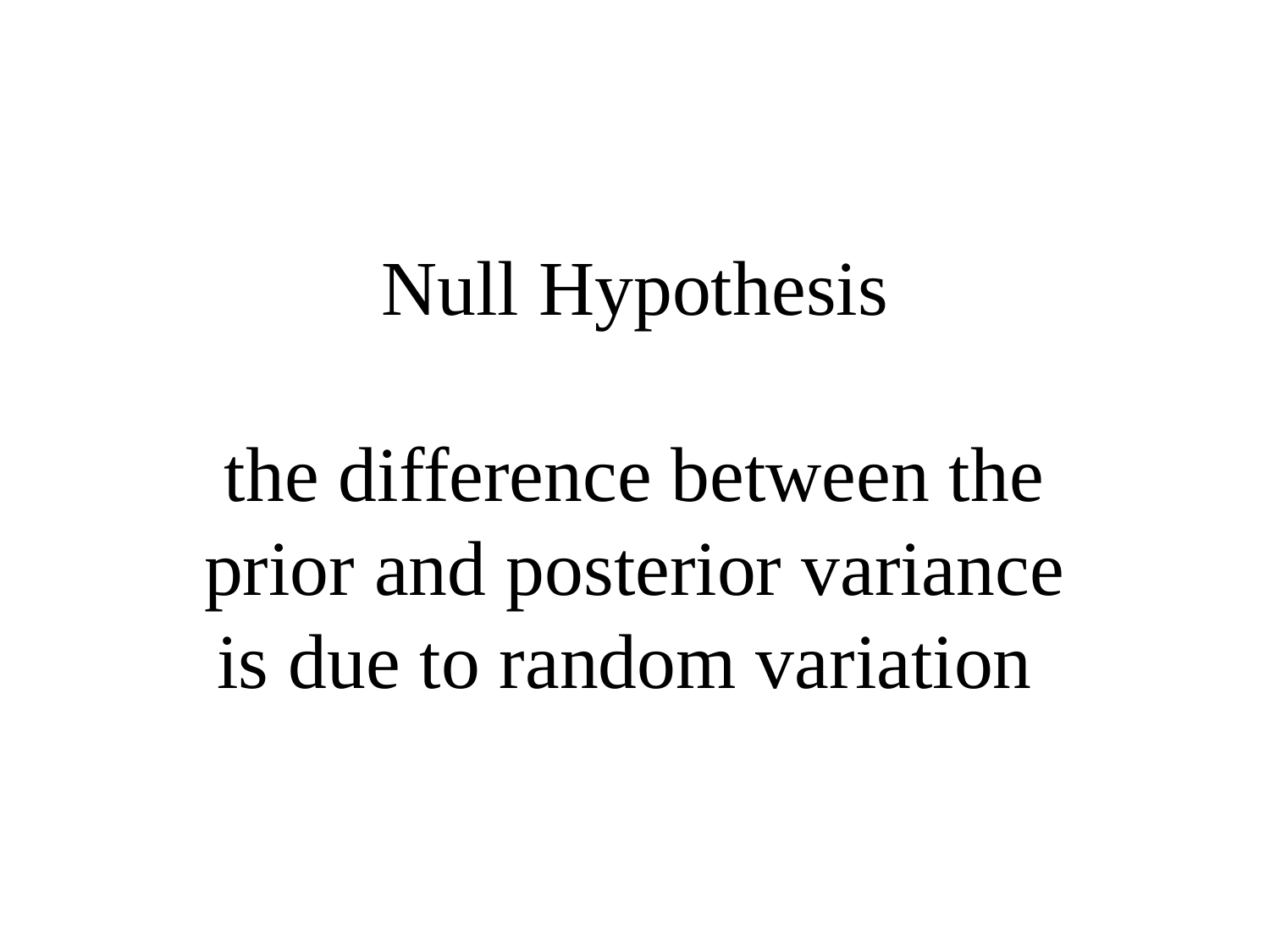

# Null Hypothesis the difference between the prior and posterior variance is due to random variation